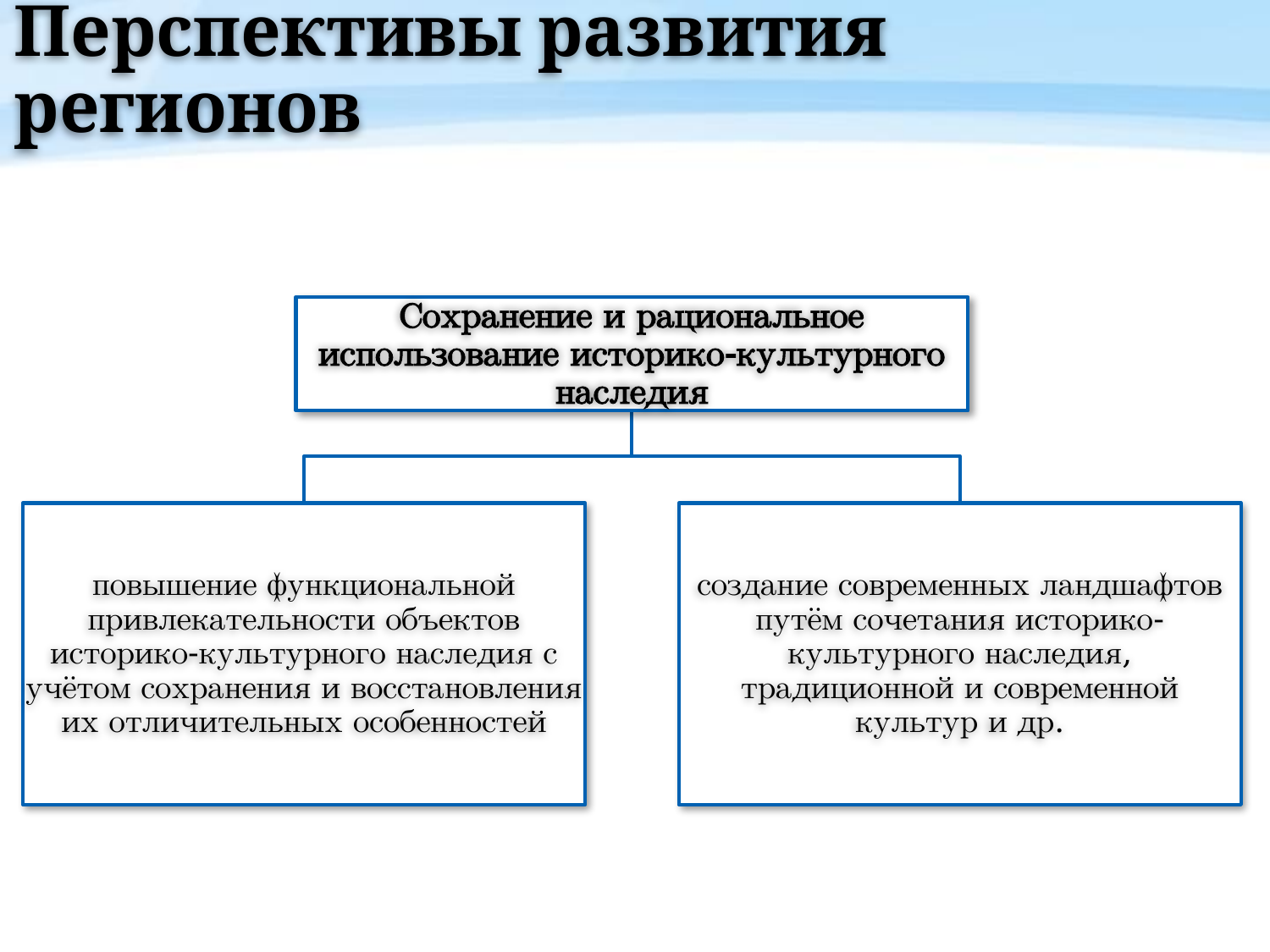

# Перспективы развития регионов

Сохранение и рациональное использование историко-культурного наследия

повышение функциональной привлекательности объектов историко-культурного наследия с учётом сохранения и восстановления их отличительных особенностей

создание современных ландшафтов путём сочетания историко-культурного наследия, традиционной и современной культур и др.